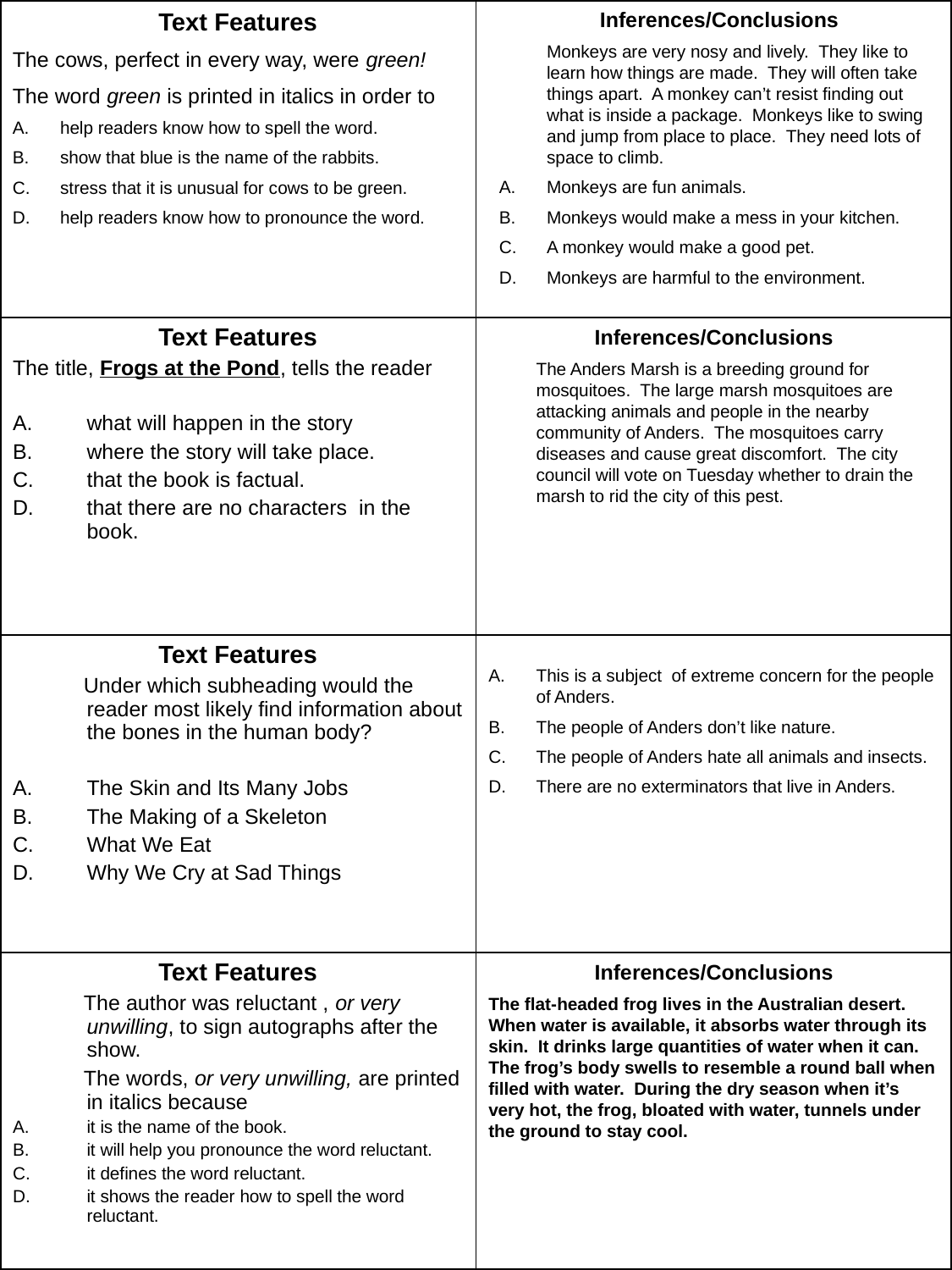

|  |  |
| --- | --- |
| Text Features The title, Frogs at the Pond, tells the reader what will happen in the story where the story will take place. that the book is factual. that there are no characters in the book. |  |
| Text Features Under which subheading would the reader most likely find information about the bones in the human body? The Skin and Its Many Jobs The Making of a Skeleton What We Eat Why We Cry at Sad Things |  |
| Text Features The author was reluctant , or very unwilling, to sign autographs after the show. The words, or very unwilling, are printed in italics because it is the name of the book. it will help you pronounce the word reluctant. it defines the word reluctant. it shows the reader how to spell the word reluctant. |  |
Text Features
The cows, perfect in every way, were green!
The word green is printed in italics in order to
help readers know how to spell the word.
show that blue is the name of the rabbits.
stress that it is unusual for cows to be green.
help readers know how to pronounce the word.
Inferences/Conclusions
	Monkeys are very nosy and lively.  They like to learn how things are made.  They will often take things apart.  A monkey can’t resist finding out what is inside a package.  Monkeys like to swing and jump from place to place.  They need lots of space to climb.
Monkeys are fun animals.
Monkeys would make a mess in your kitchen.
A monkey would make a good pet.
Monkeys are harmful to the environment.
Inferences/Conclusions
	The Anders Marsh is a breeding ground for mosquitoes.  The large marsh mosquitoes are attacking animals and people in the nearby community of Anders.  The mosquitoes carry diseases and cause great discomfort.  The city council will vote on Tuesday whether to drain the marsh to rid the city of this pest.

This is a subject  of extreme concern for the people of Anders.
The people of Anders don’t like nature.
The people of Anders hate all animals and insects.
There are no exterminators that live in Anders.

Inferences/Conclusions
The flat-headed frog lives in the Australian desert.  When water is available, it absorbs water through its skin.  It drinks large quantities of water when it can.  The frog’s body swells to resemble a round ball when filled with water.  During the dry season when it’s very hot, the frog, bloated with water, tunnels under the ground to stay cool.